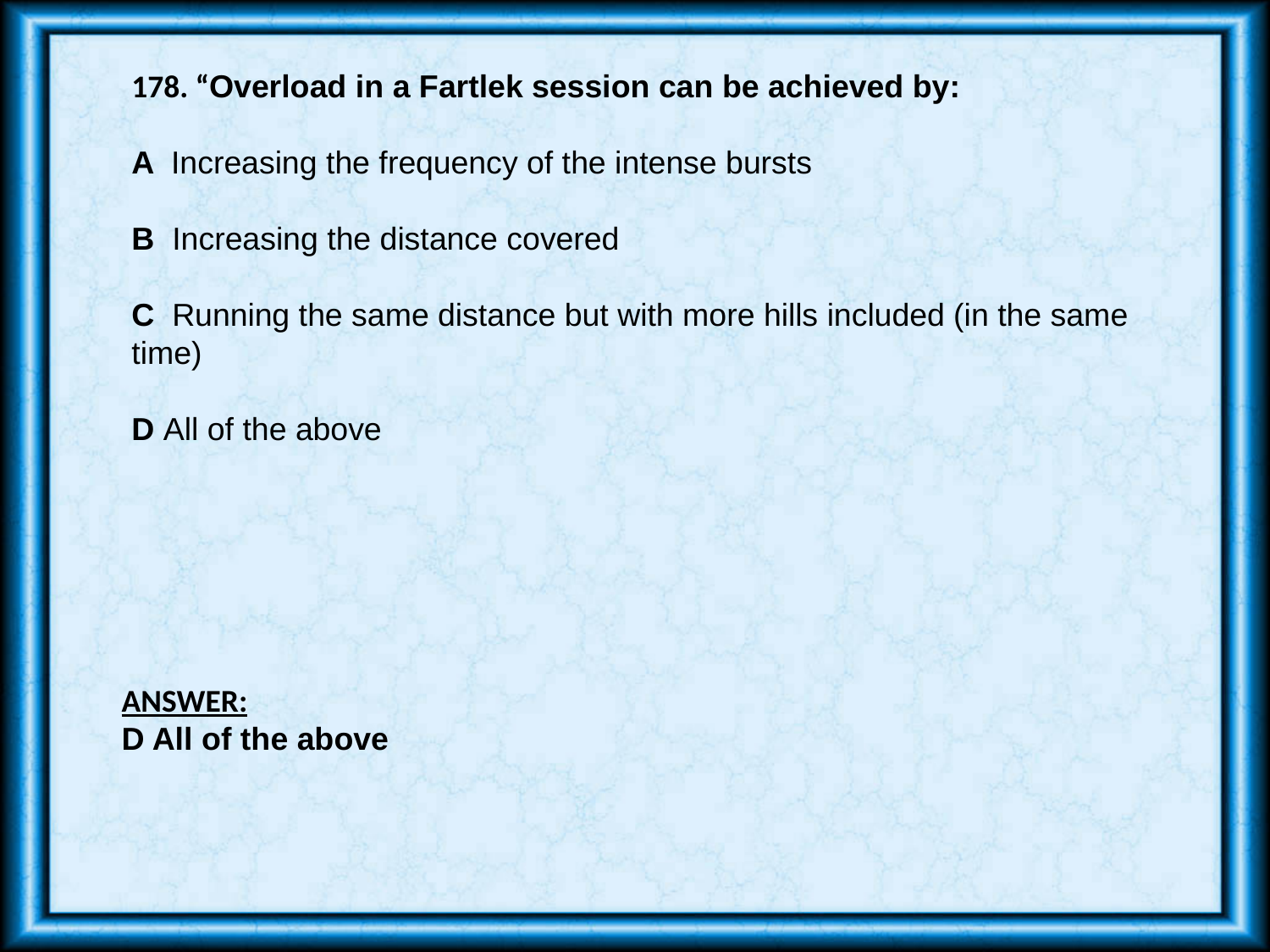

178. “Overload in a Fartlek session can be achieved by:

A  Increasing the frequency of the intense bursts

B  Increasing the distance covered

C  Running the same distance but with more hills included (in the same time)

D All of the above

ANSWER:
D All of the above